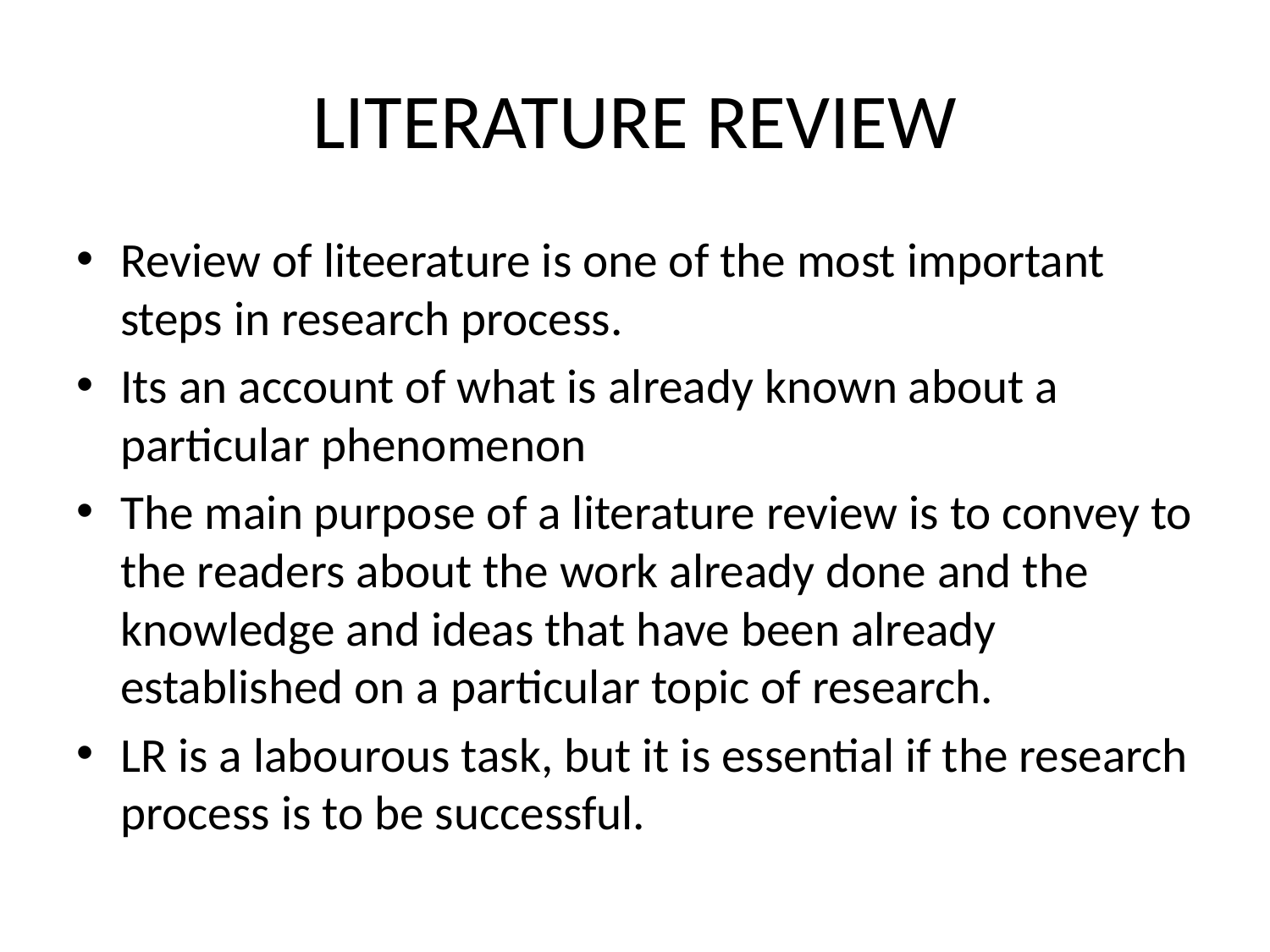

# LITERATURE REVIEW
Review of liteerature is one of the most important steps in research process.
Its an account of what is already known about a particular phenomenon
The main purpose of a literature review is to convey to the readers about the work already done and the knowledge and ideas that have been already established on a particular topic of research.
LR is a labourous task, but it is essential if the research process is to be successful.